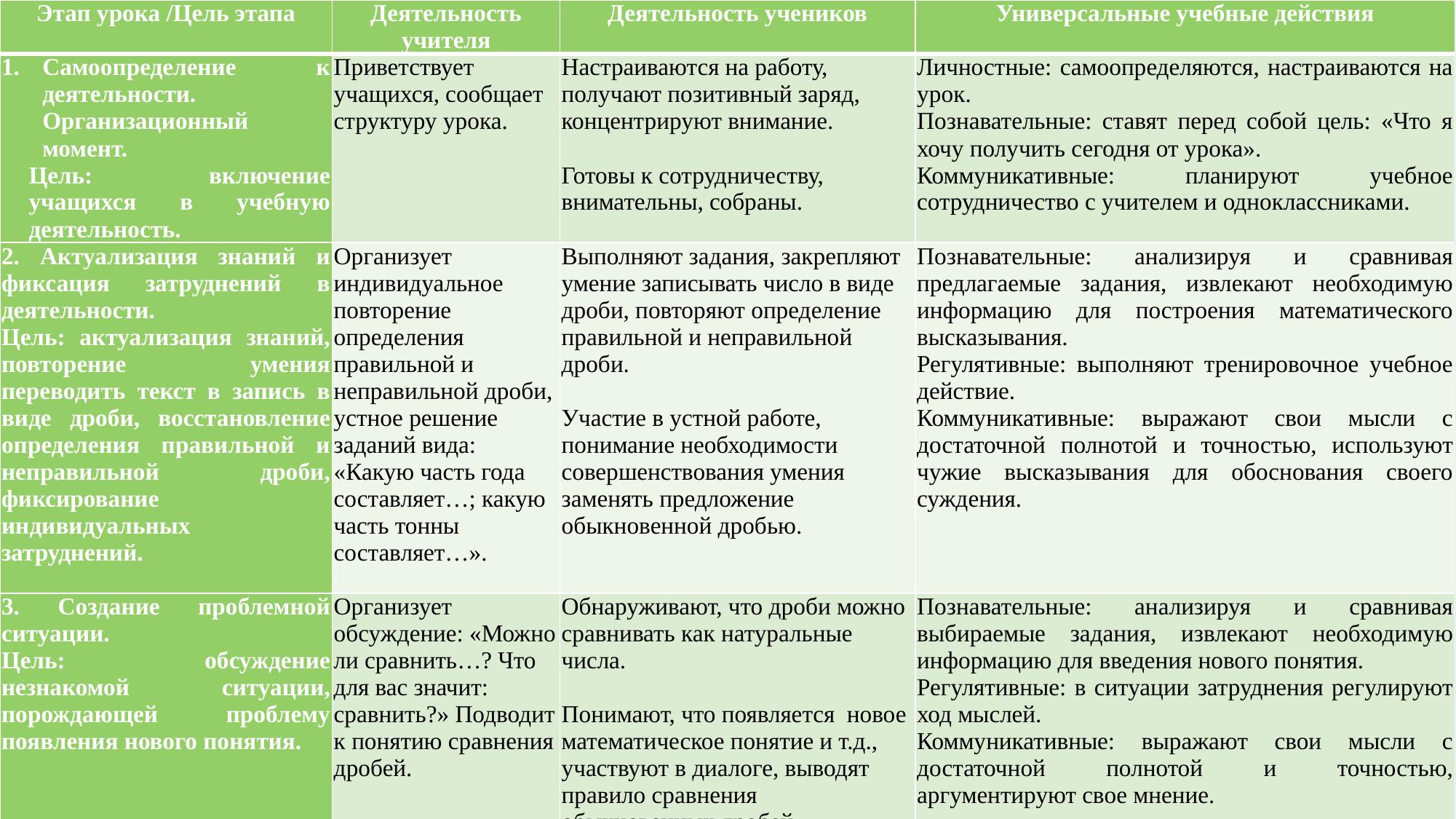

| Этап урока /Цель этапа | Деятельность учителя | Деятельность учеников | Универсальные учебные действия |
| --- | --- | --- | --- |
| Самоопределение к деятельности. Организационный момент. Цель: включение учащихся в учебную деятельность. | Приветствует учащихся, сообщает структуру урока. | Настраиваются на работу, получают позитивный заряд, концентрируют внимание.   Готовы к сотрудничеству, внимательны, собраны. | Личностные: самоопределяются, настраиваются на урок. Познавательные: ставят перед собой цель: «Что я хочу получить сегодня от урока». Коммуникативные: планируют учебное сотрудничество с учителем и одноклассниками. |
| 2. Актуализация знаний и фиксация затруднений в деятельности. Цель: актуализация знаний, повторение умения переводить текст в запись в виде дроби, восстановление определения правильной и неправильной дроби, фиксирование индивидуальных затруднений. | Организует индивидуальное повторение определения правильной и неправильной дроби, устное решение заданий вида: «Какую часть года составляет…; какую часть тонны составляет…». | Выполняют задания, закрепляют умение записывать число в виде дроби, повторяют определение правильной и неправильной дроби. Участие в устной работе, понимание необходимости совершенствования умения заменять предложение обыкновенной дробью. | Познавательные: анализируя и сравнивая предлагаемые задания, извлекают необходимую информацию для построения математического высказывания. Регулятивные: выполняют тренировочное учебное действие. Коммуникативные: выражают свои мысли с достаточной полнотой и точностью, используют чужие высказывания для обоснования своего суждения. |
| 3. Создание проблемной ситуации. Цель: обсуждение незнакомой ситуации, порождающей проблему появления нового понятия. | Организует обсуждение: «Можно ли сравнить…? Что для вас значит: сравнить?» Подводит к понятию сравнения дробей. | Обнаруживают, что дроби можно сравнивать как натуральные числа.   Понимают, что появляется новое математическое понятие и т.д., участвуют в диалоге, выводят правило сравнения обыкновенных дробей. | Познавательные: анализируя и сравнивая выбираемые задания, извлекают необходимую информацию для введения нового понятия. Регулятивные: в ситуации затруднения регулируют ход мыслей. Коммуникативные: выражают свои мысли с достаточной полнотой и точностью, аргументируют свое мнение. |

#